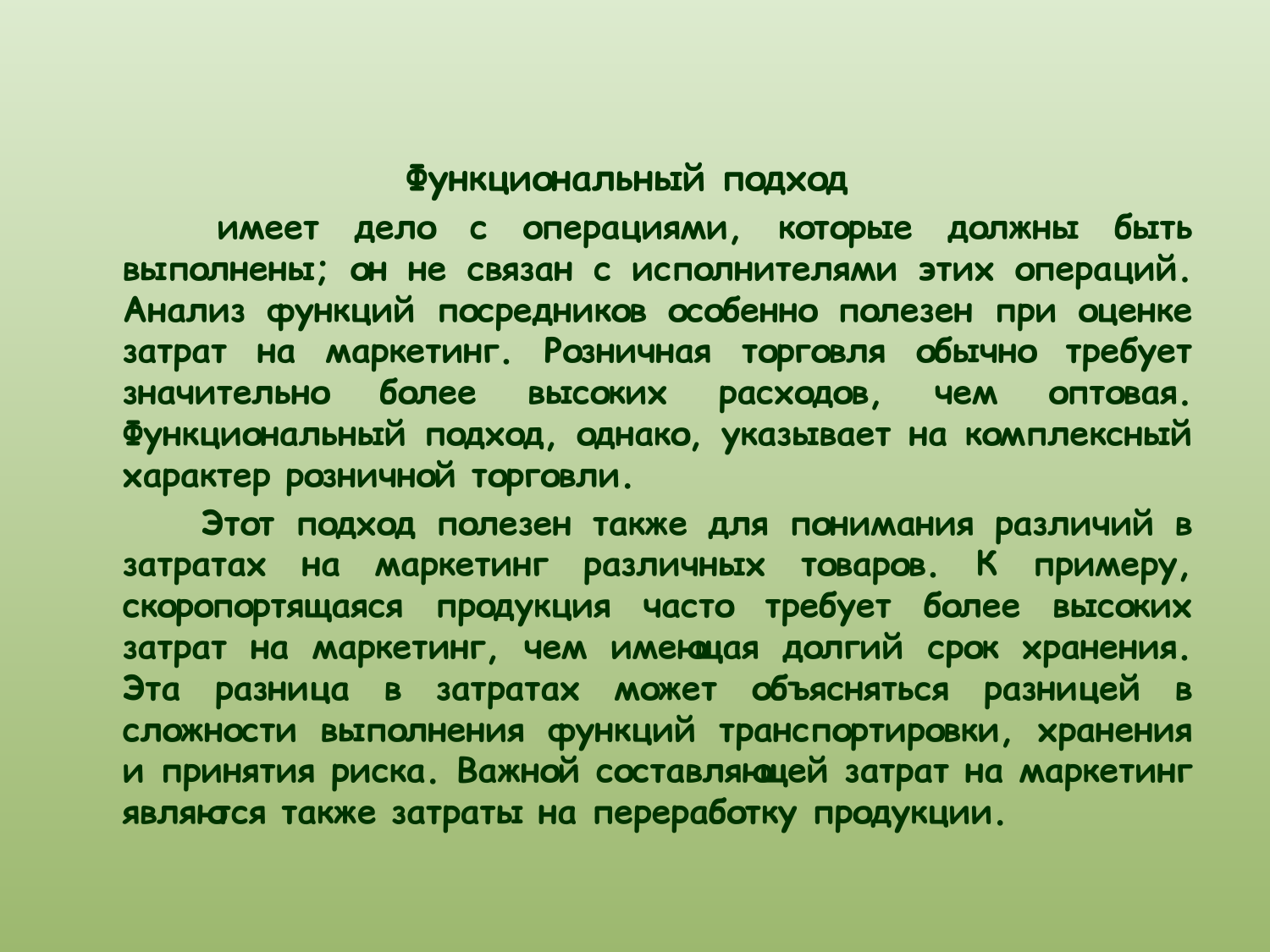

Функциональный подход
    имеет дело с операциями, которые должны быть выполнены; он не связан с исполнителями этих операций. Анализ функций посредников особенно полезен при оценке затрат на маркетинг. Розничная торговля обычно требует значительно более высоких расходов, чем оптовая. Функциональный подход, однако, указывает на комплексный характер розничной торговли.
      Этот подход полезен также для понимания различий в затратах на маркетинг различных товаров. К примеру, скоропортящаяся продукция часто требует более высоких затрат на маркетинг, чем имеющая долгий срок хранения. Эта разница в затратах может объясняться разницей в сложности выполнения функций транспортировки, хранения и принятия риска. Важной составляющей затрат на маркетинг являются также затраты на переработку продукции.